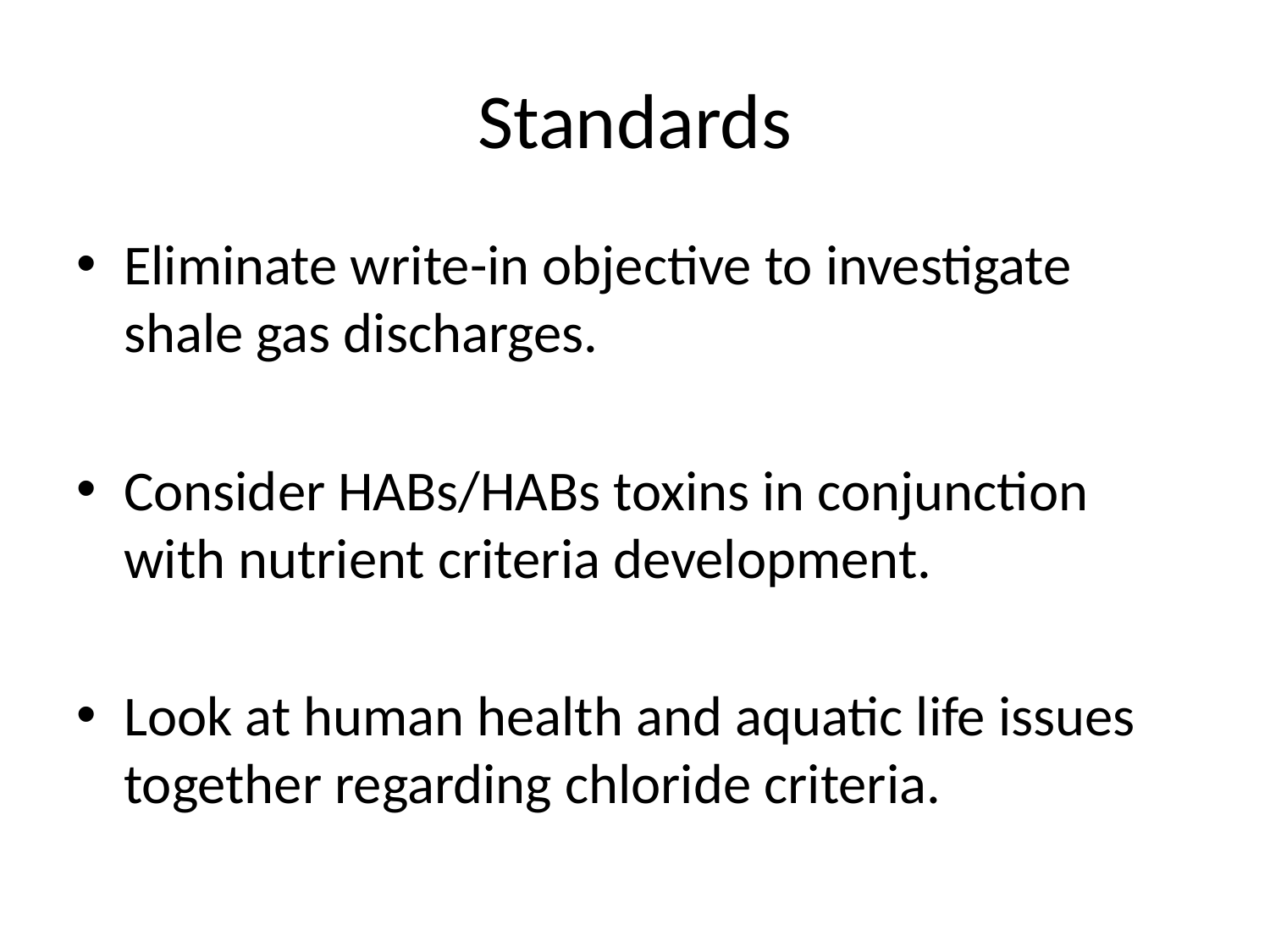

# Standards
Eliminate write-in objective to investigate shale gas discharges.

Consider HABs/HABs toxins in conjunction with nutrient criteria development.

Look at human health and aquatic life issues together regarding chloride criteria.